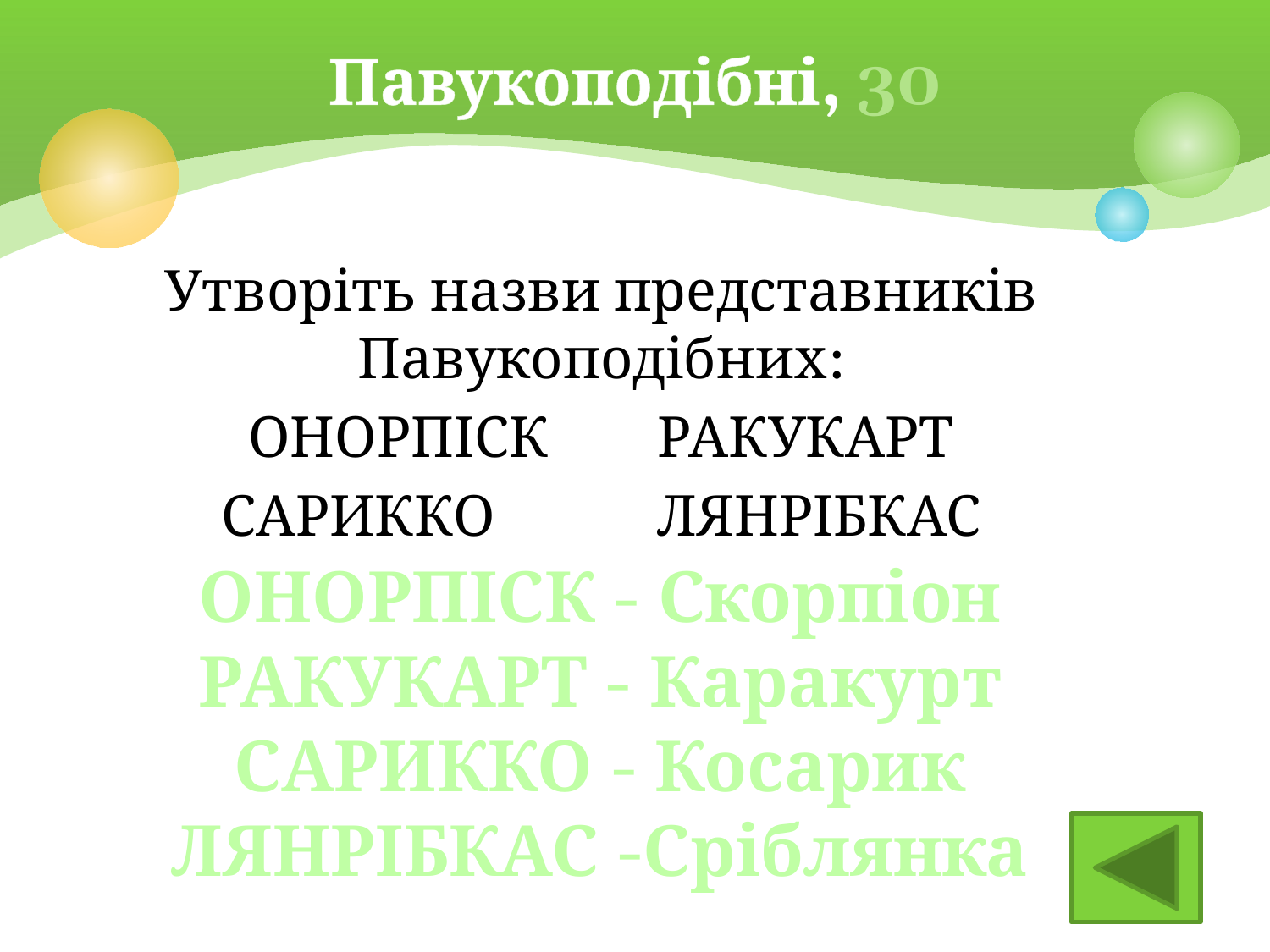

# Павукоподібні, 30
Утворіть назви представників Павукоподібних:
ОНОРПІСК        РАКУКАРТ
САРИККО            ЛЯНРІБКАС
ОНОРПІСК - Скорпіон
РАКУКАРТ - Каракурт
САРИККО - Косарик
ЛЯНРІБКАС -Сріблянка